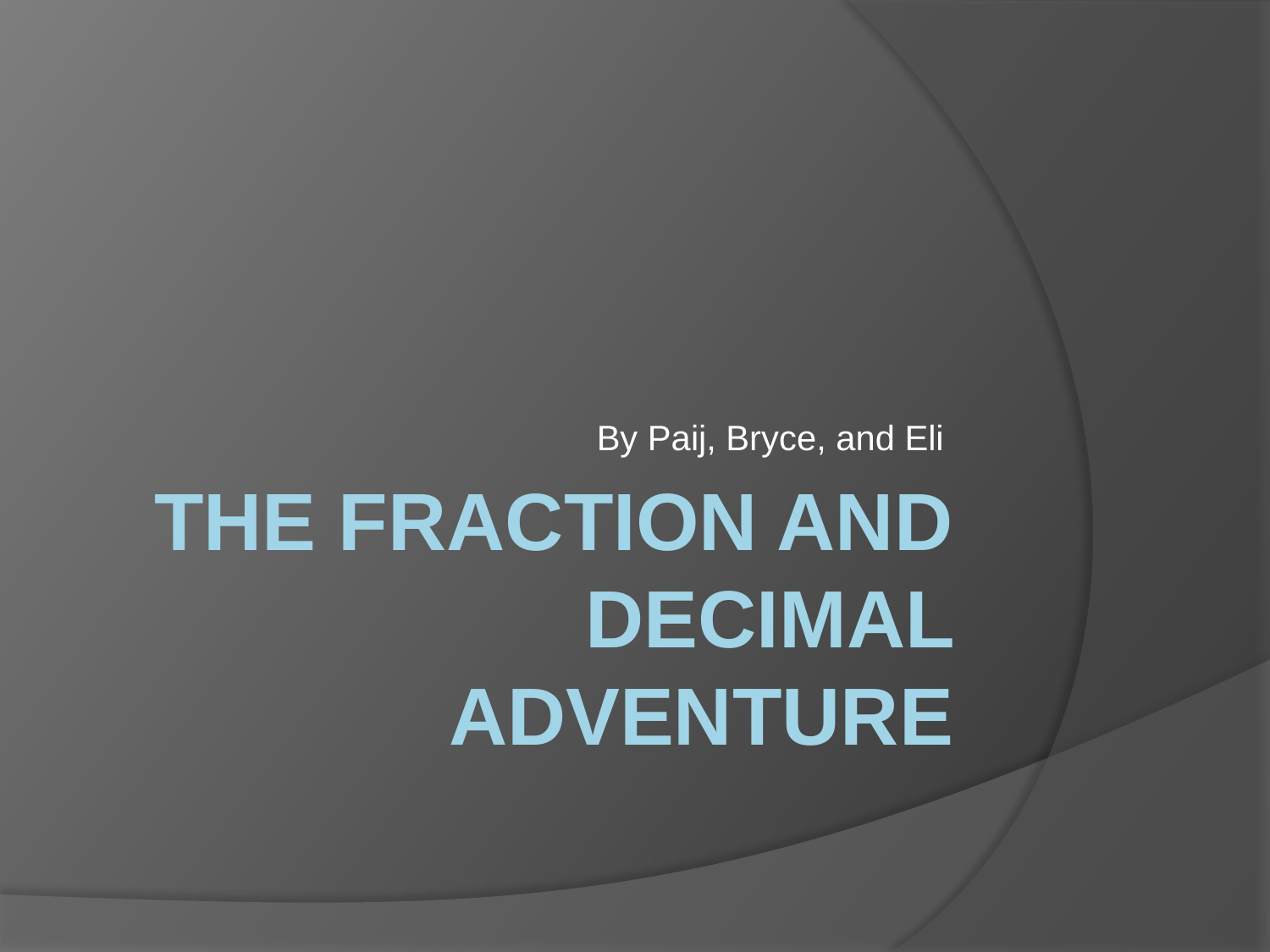

By Paij, Bryce, and Eli
# The Fraction and decimal Adventure